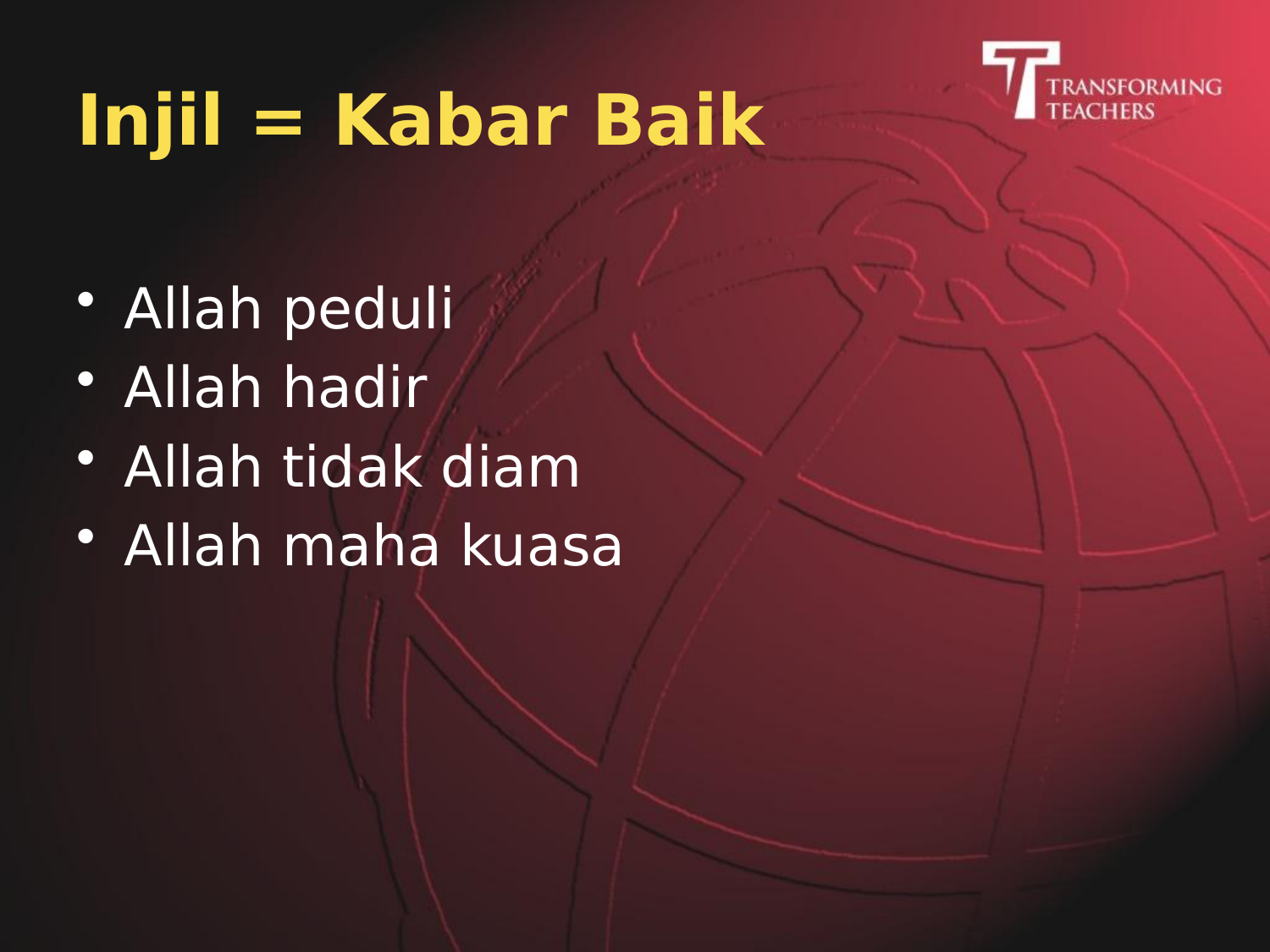

# Injil = Kabar Baik
Allah peduli
Allah hadir
Allah tidak diam
Allah maha kuasa